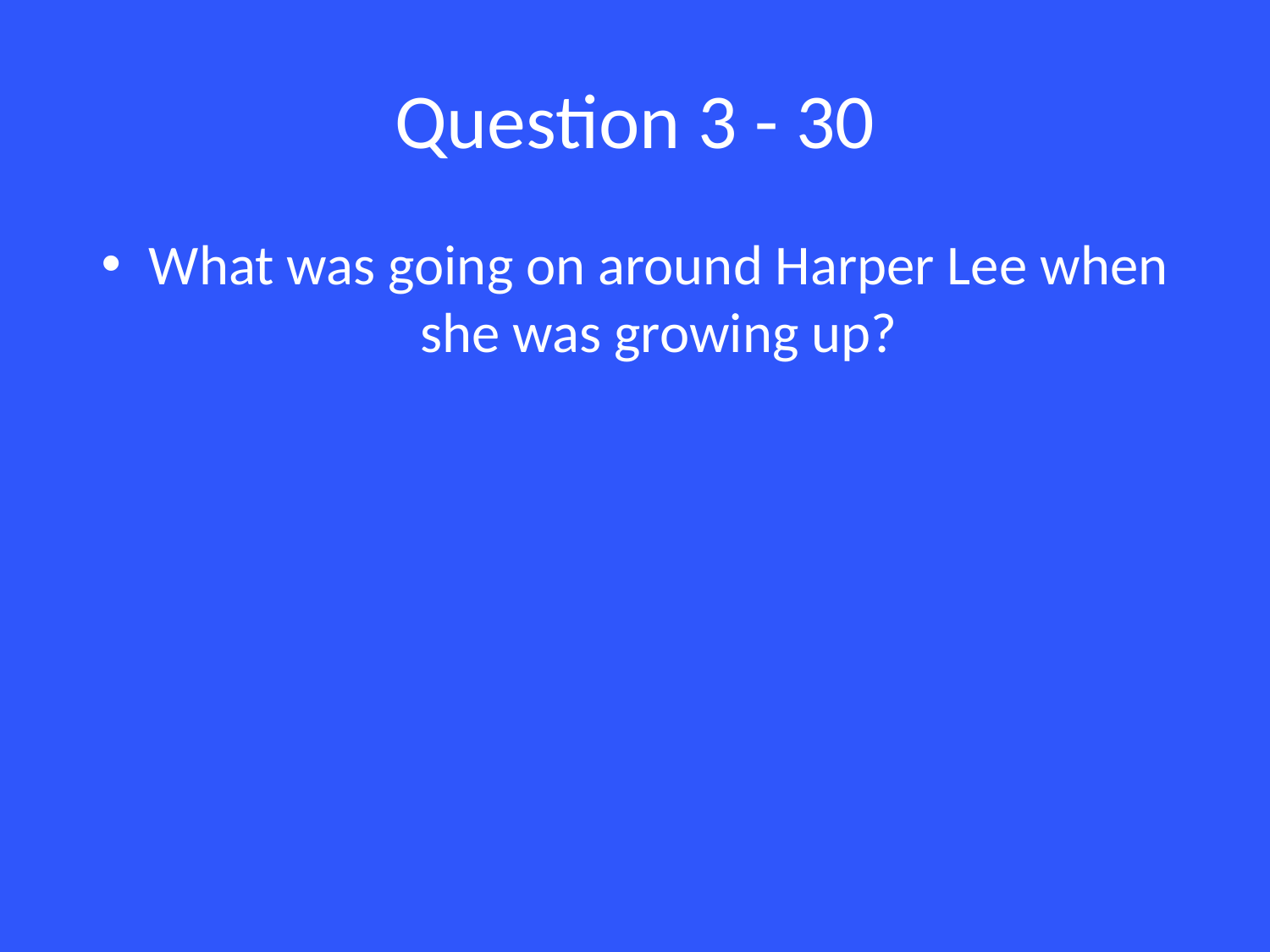

# Question 3 - 30
What was going on around Harper Lee when she was growing up?